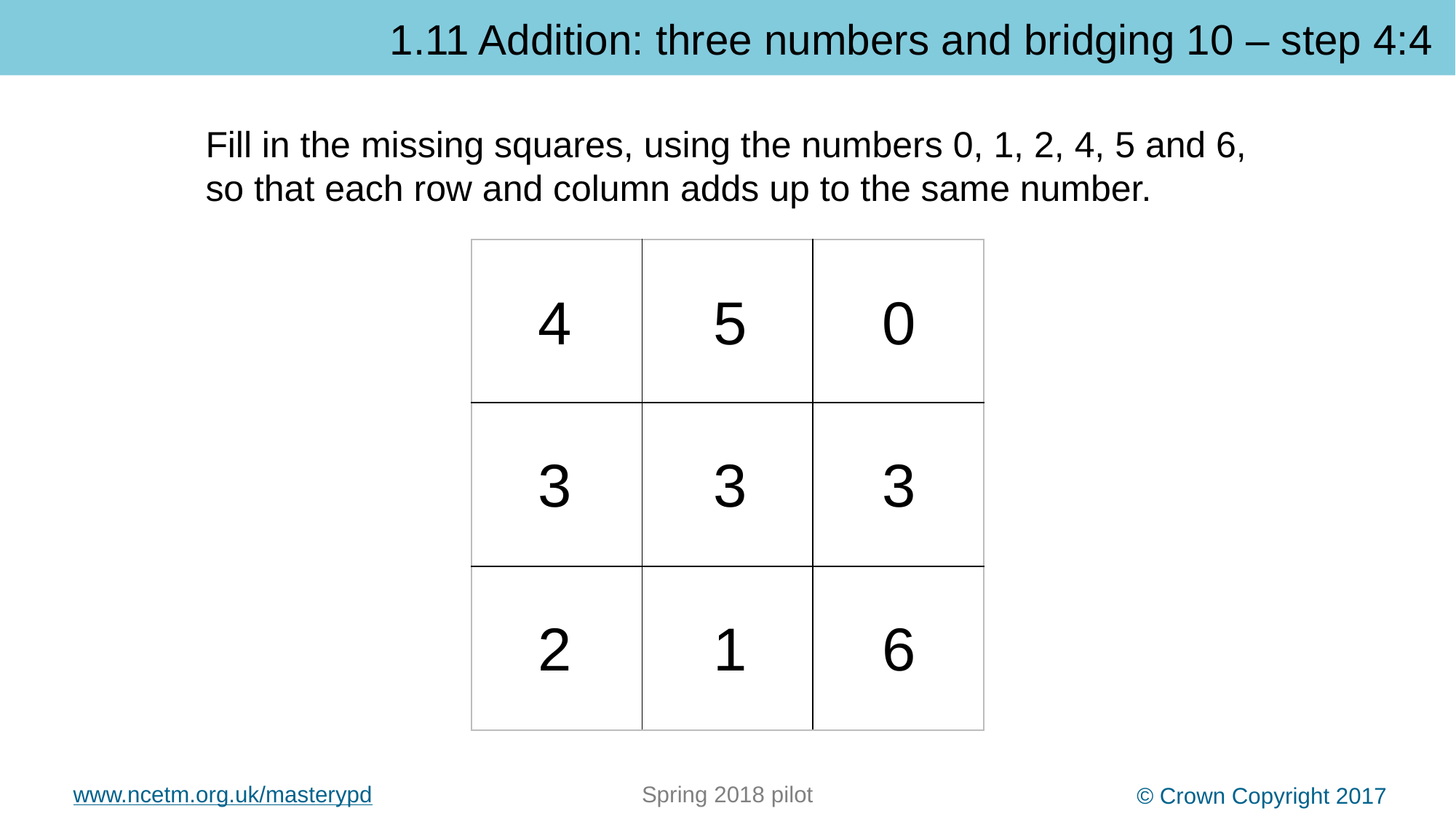

1.11 Addition: three numbers and bridging 10 – step 4:4
Fill in the missing squares, using the numbers 0, 1, 2, 4, 5 and 6, so that each row and column adds up to the same number.
|  |  |  |
| --- | --- | --- |
|  |  |  |
|  |  |  |
4
5
0
2
1
6
3
3
3